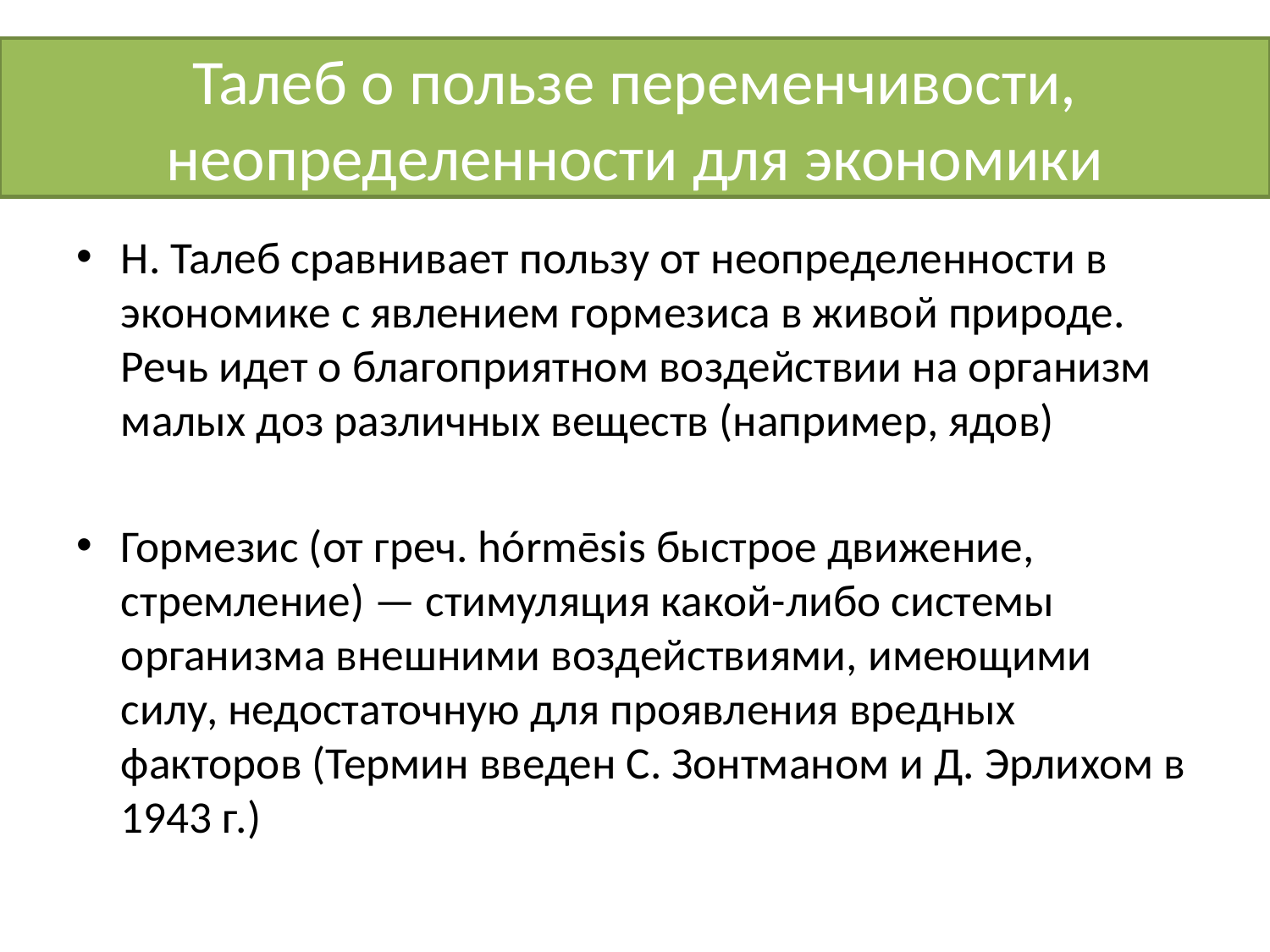

# Талеб о пользе переменчивости, неопределенности для экономики
Н. Талеб сравнивает пользу от неопределенности в экономике с явлением гормезиса в живой природе. Речь идет о благоприятном воздействии на организм малых доз различных веществ (например, ядов)

Гормезис (от греч. hórmēsis быстрое движение, стремление) — стимуляция какой-либо системы организма внешними воздействиями, имеющими силу, недостаточную для проявления вредных факторов (Термин введен С. Зонтманом и Д. Эрлихом в 1943 г.)